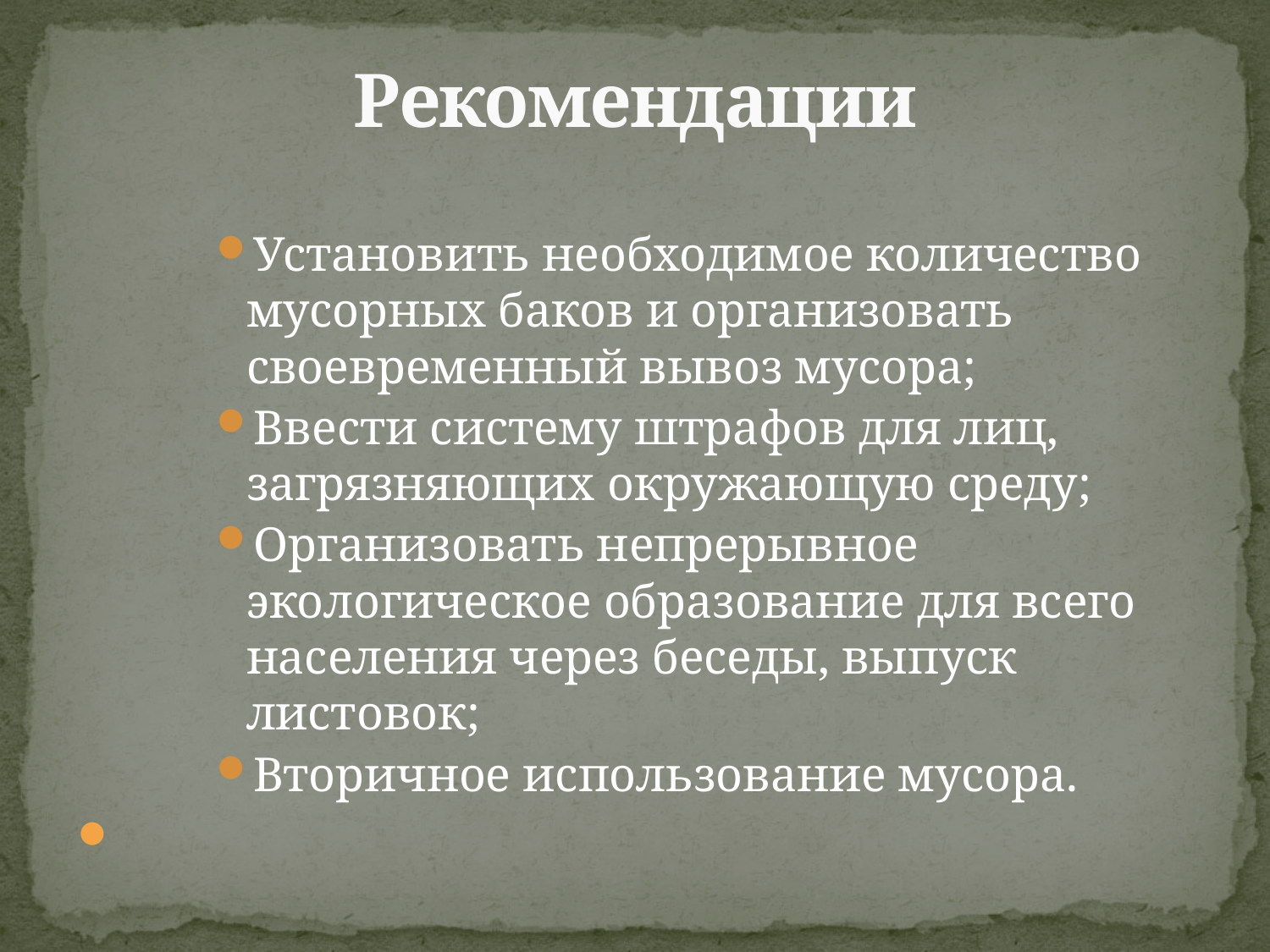

# Рекомендации
Установить необходимое количество мусорных баков и организовать своевременный вывоз мусора;
Ввести систему штрафов для лиц, загрязняющих окружающую среду;
Организовать непрерывное экологическое образование для всего населения через беседы, выпуск листовок;
Вторичное использование мусора.